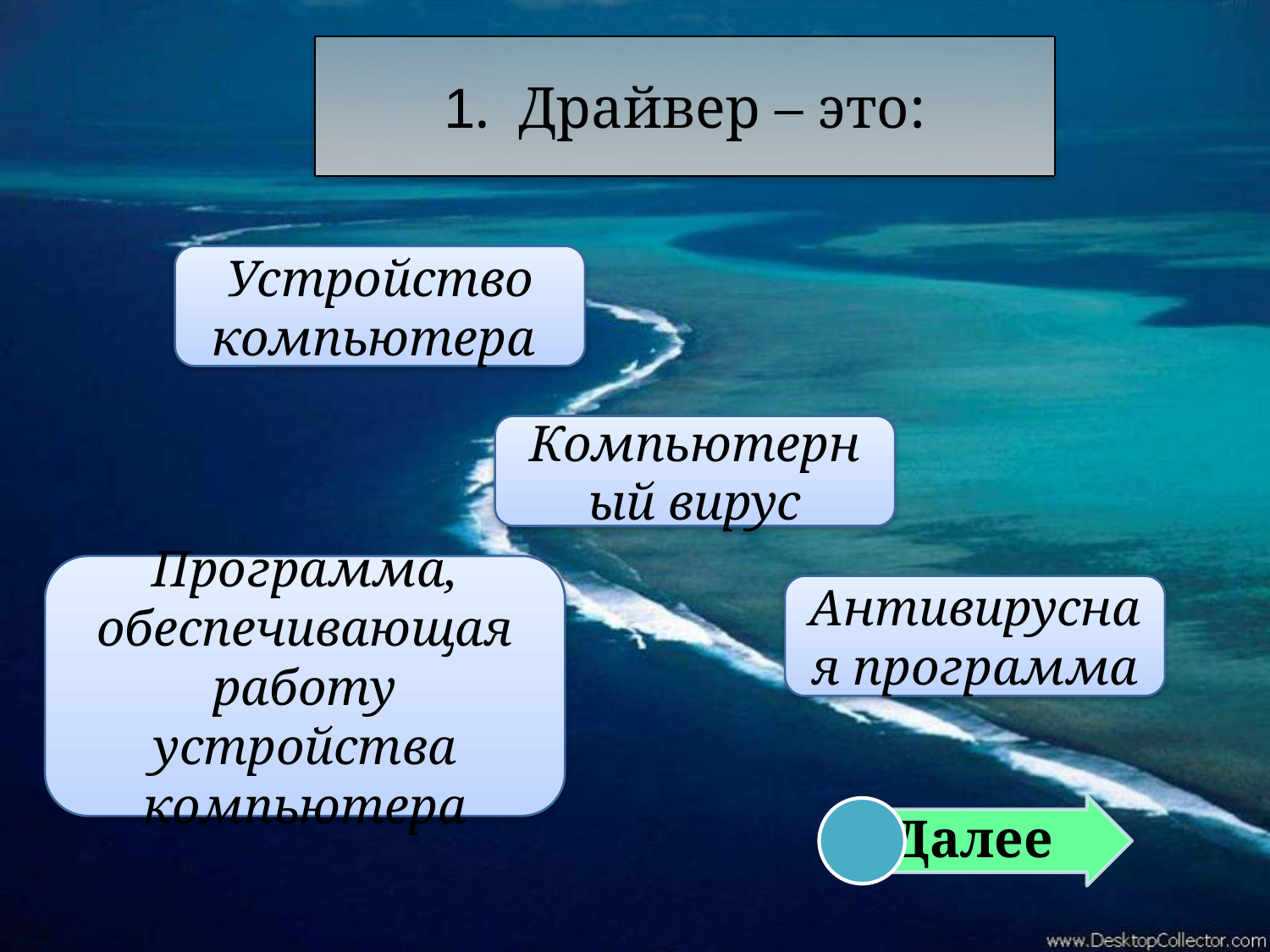

# 1.  Драйвер – это:
Устройство компьютера
Компьютерный вирус
Программа, обеспечивающая работу устройства компьютера
Антивирусная программа
Далее